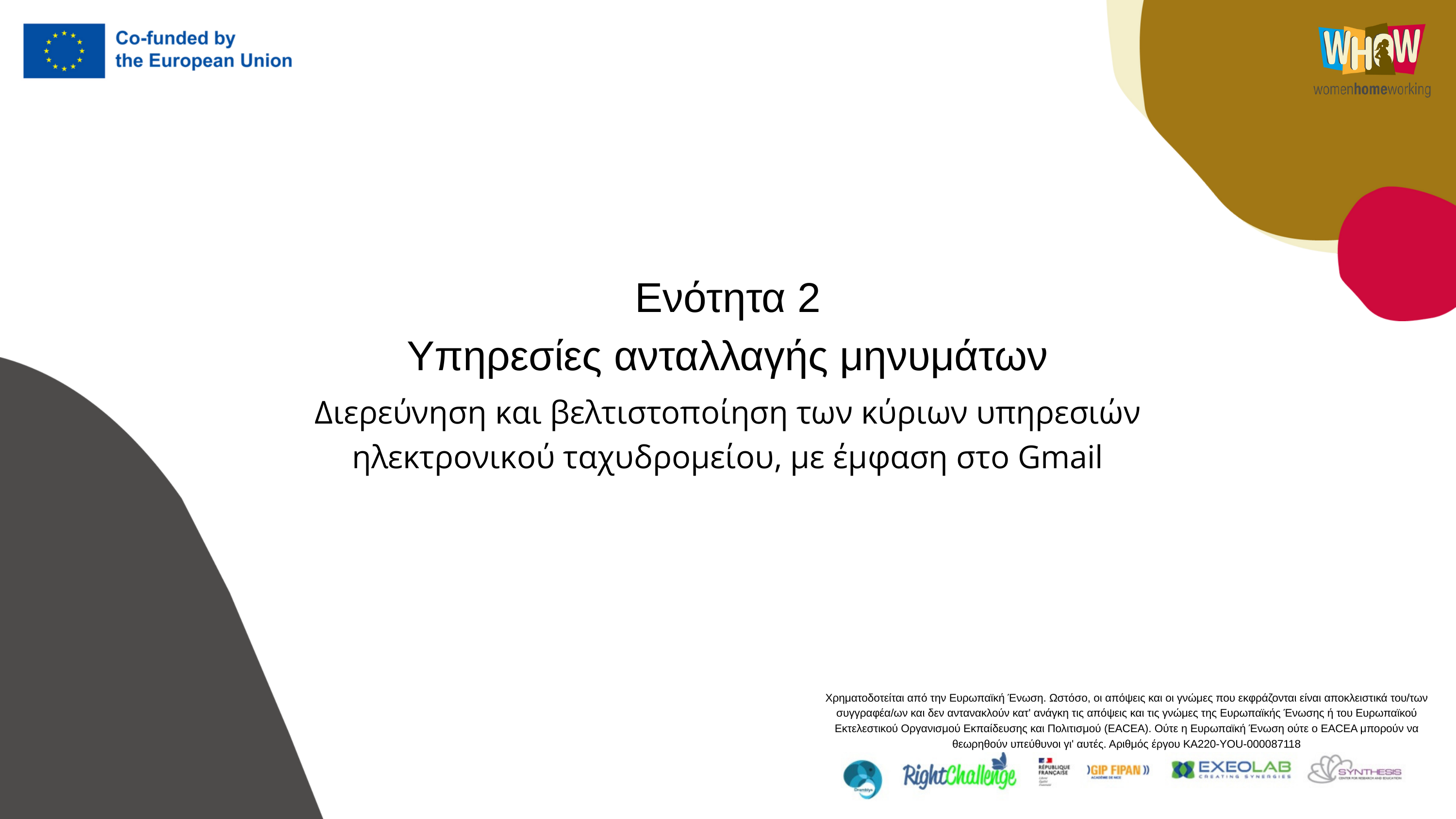

Ενότητα 2
Υπηρεσίες ανταλλαγής μηνυμάτων

Διερεύνηση και βελτιστοποίηση των κύριων υπηρεσιών ηλεκτρονικού ταχυδρομείου, με έμφαση στο Gmail

Χρηματοδοτείται από την Ευρωπαϊκή Ένωση. Ωστόσο, οι απόψεις και οι γνώμες που εκφράζονται είναι αποκλειστικά του/των συγγραφέα/ων και δεν αντανακλούν κατ' ανάγκη τις απόψεις και τις γνώμες της Ευρωπαϊκής Ένωσης ή του Ευρωπαϊκού Εκτελεστικού Οργανισμού Εκπαίδευσης και Πολιτισμού (EACEA). Ούτε η Ευρωπαϊκή Ένωση ούτε ο EACEA μπορούν να θεωρηθούν υπεύθυνοι γι' αυτές. Αριθμός έργου KA220-YOU-000087118